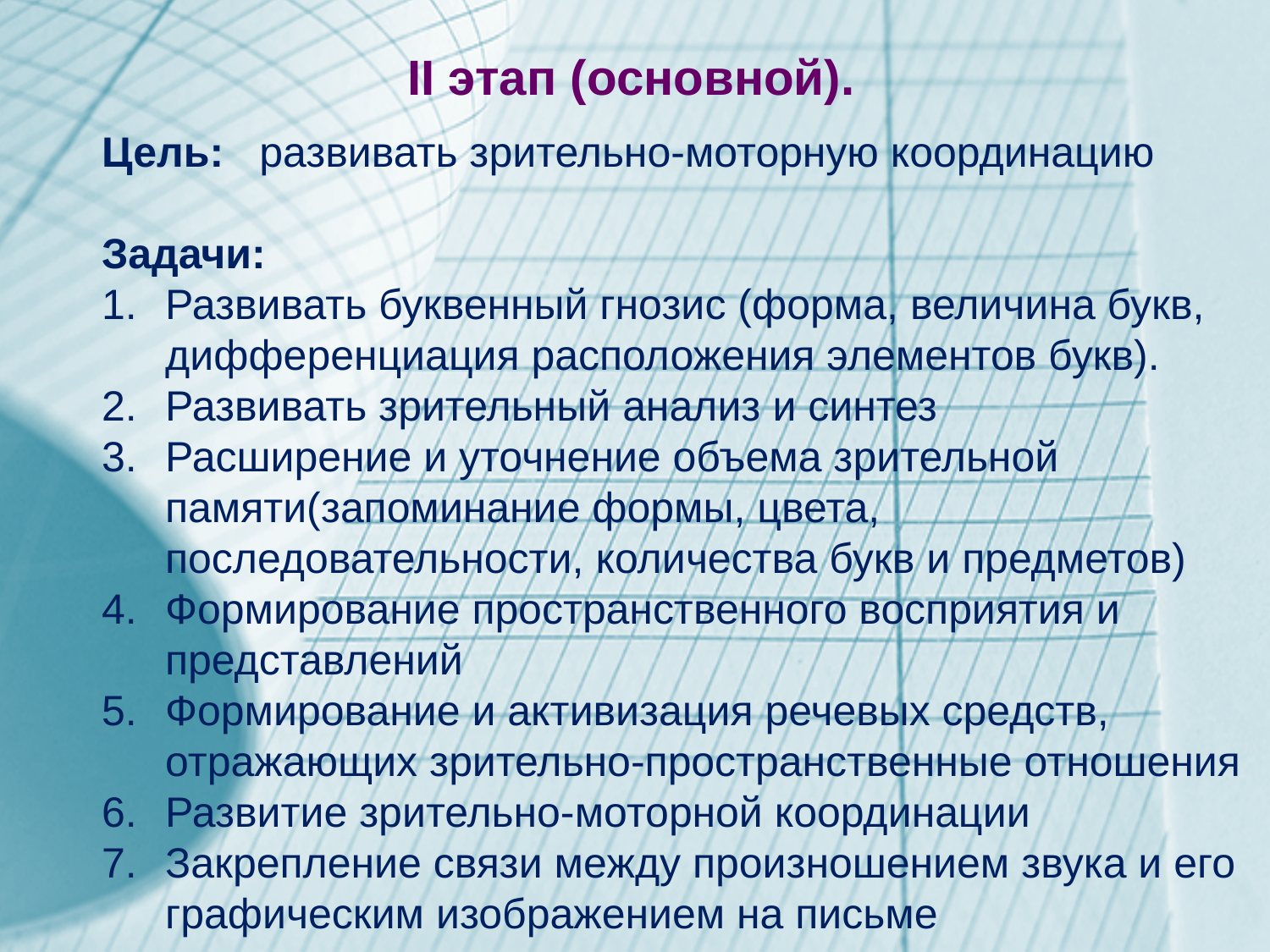

# II этап (основной).
Цель:   развивать зрительно-моторную координацию

Задачи:
Развивать буквенный гнозис (форма, величина букв, дифференциация расположения элементов букв).
Развивать зрительный анализ и синтез
Расширение и уточнение объема зрительной памяти(запоминание формы, цвета, последовательности, количества букв и предметов)
Формирование пространственного восприятия и представлений
Формирование и активизация речевых средств, отражающих зрительно-пространственные отношения
Развитие зрительно-моторной координации
Закрепление связи между произношением звука и его графическим изображением на письме